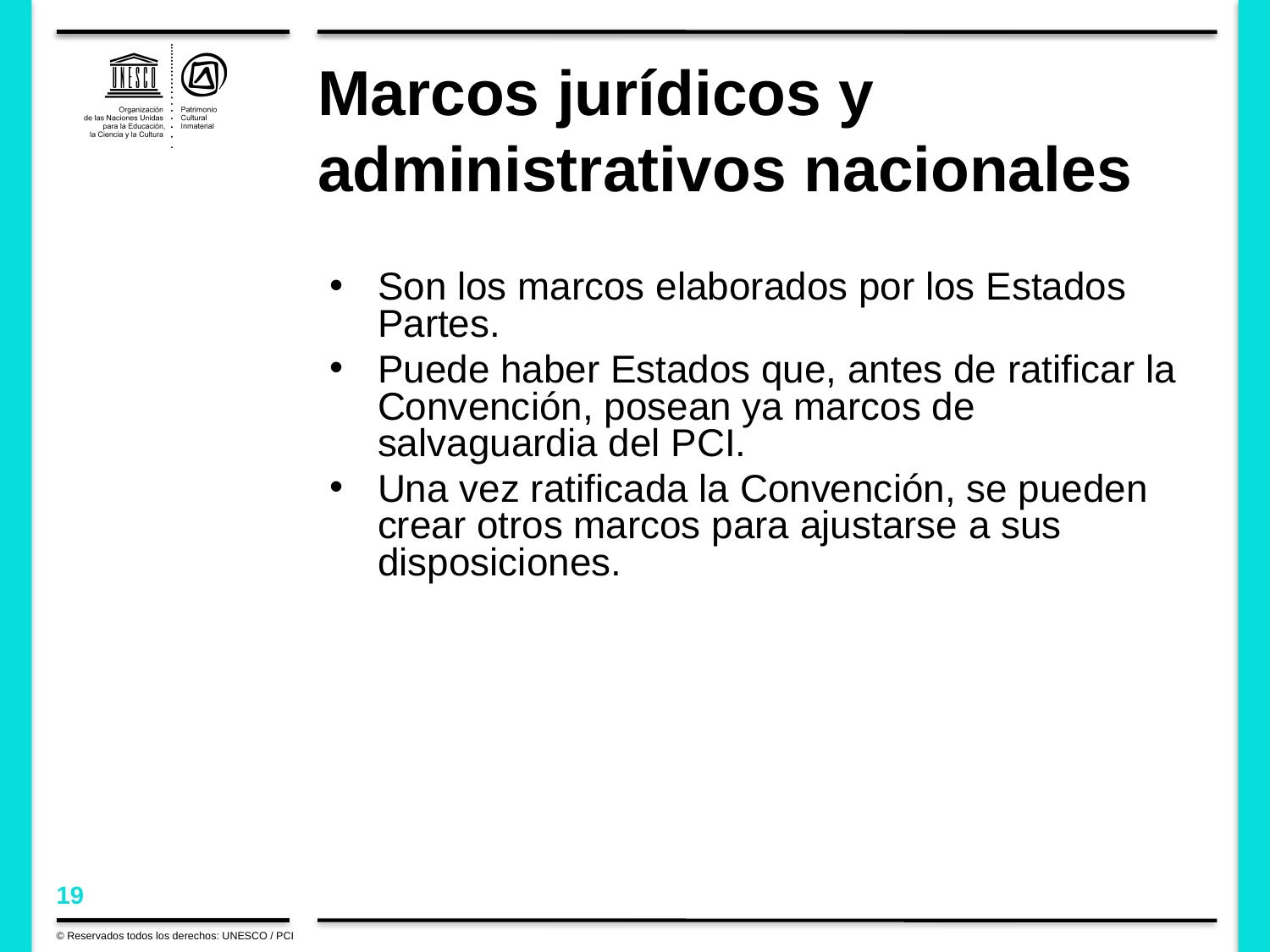

# Marcos jurídicos y administrativos nacionales
Son los marcos elaborados por los Estados Partes.
Puede haber Estados que, antes de ratificar la Convención, posean ya marcos de salvaguardia del PCI.
Una vez ratificada la Convención, se pueden crear otros marcos para ajustarse a sus disposiciones.

© Reservados todos los derechos: UNESCO / PCI